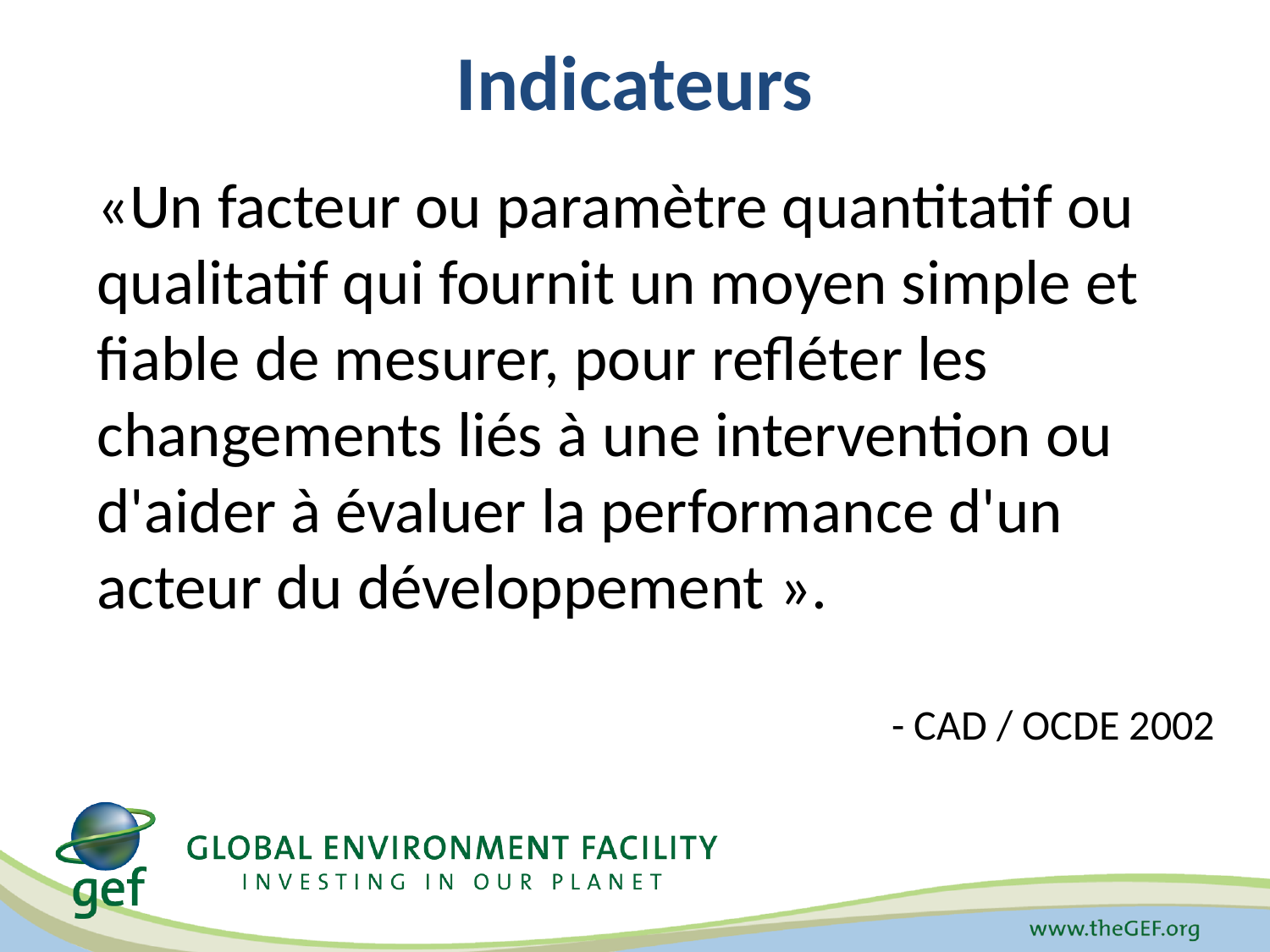

# Indicateurs
«Un facteur ou paramètre quantitatif ou qualitatif qui fournit un moyen simple et fiable de mesurer, pour refléter les changements liés à une intervention ou d'aider à évaluer la performance d'un acteur du développement ».

- CAD / OCDE 2002